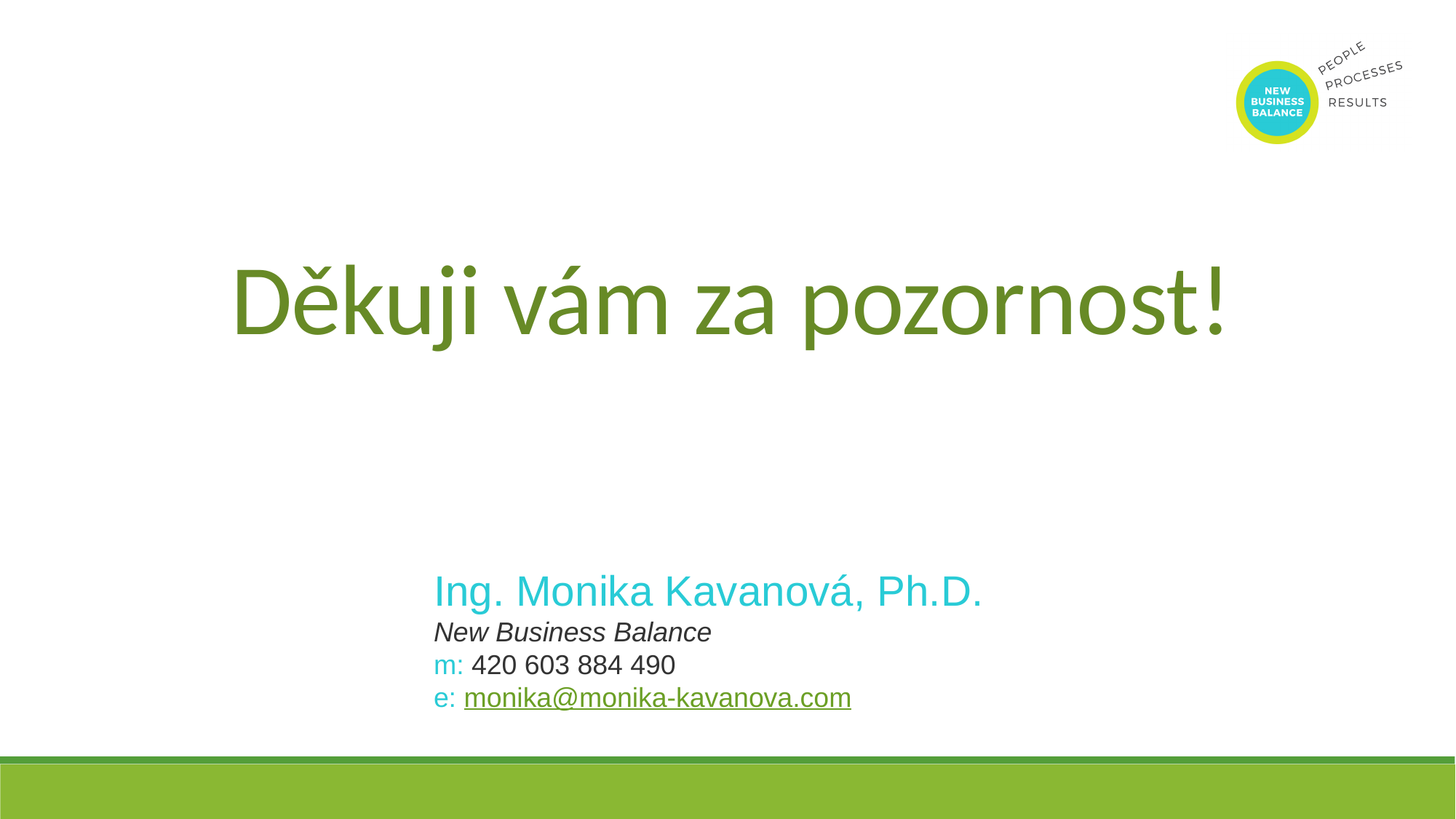

Děkuji vám za pozornost!
Ing. Monika Kavanová, Ph.D.
New Business Balance
m: 420 603 884 490
e: monika@monika-kavanova.com